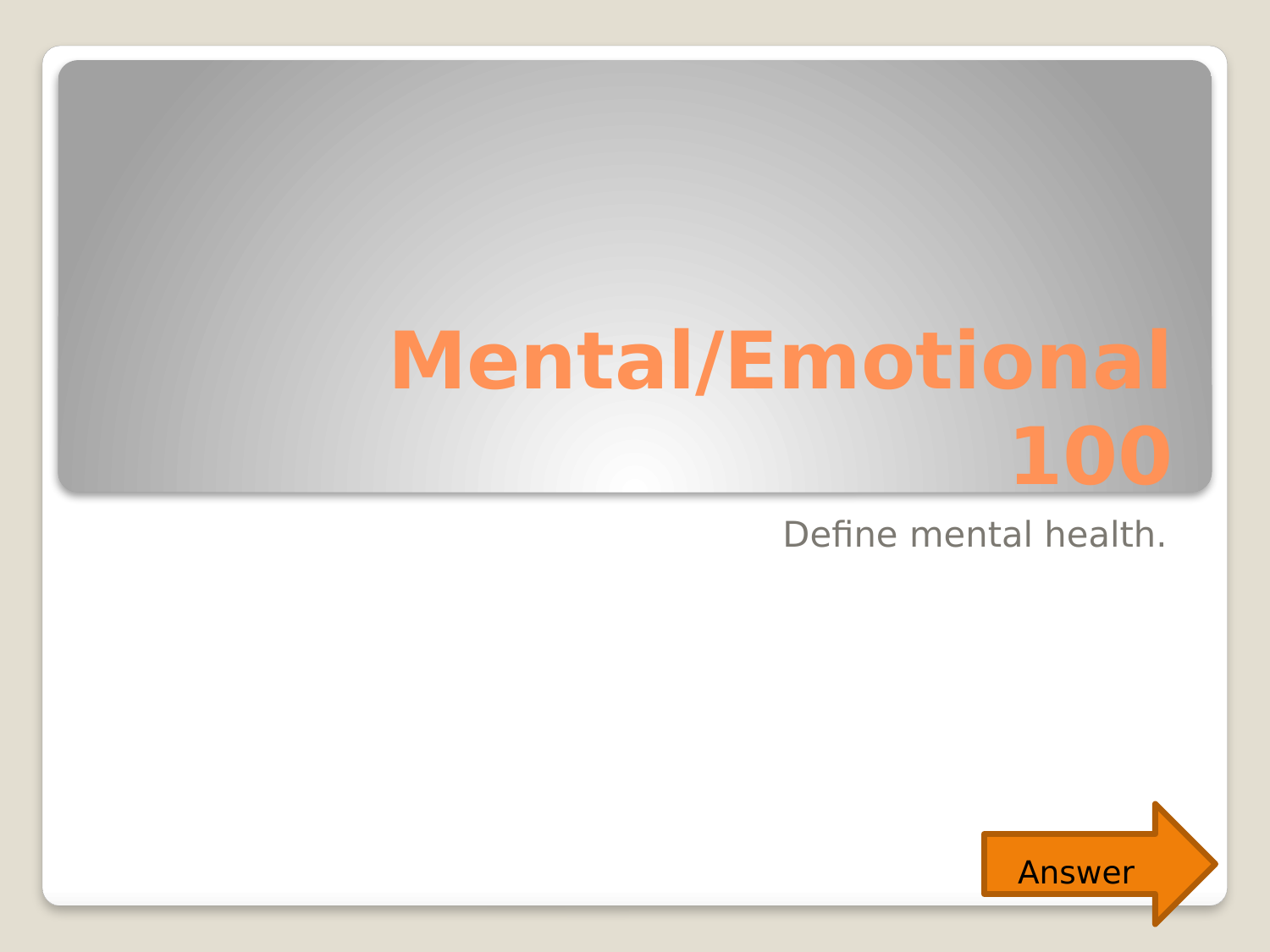

# Mental/Emotional 100
Define mental health.

Answer